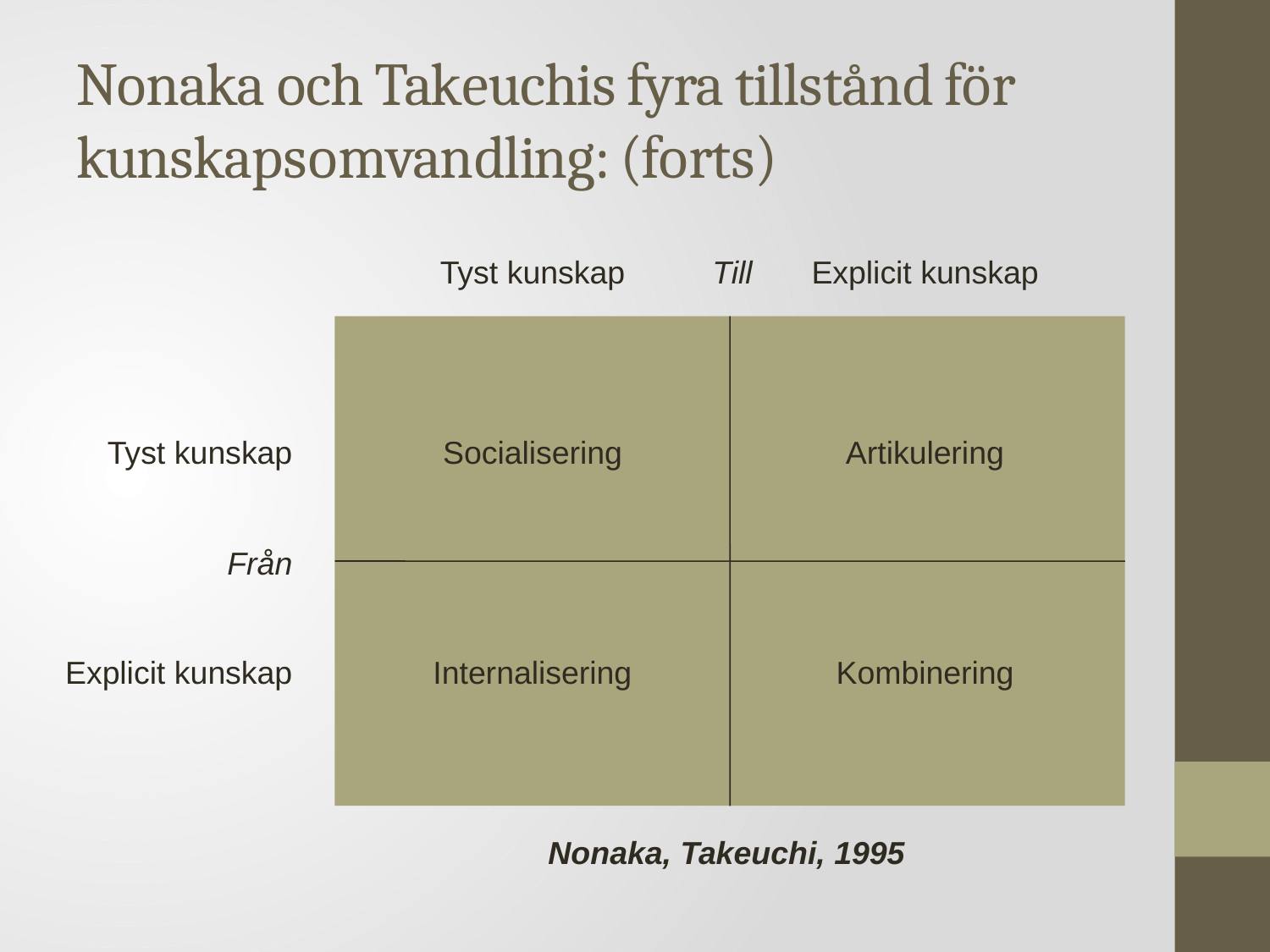

# Nonaka och Takeuchis fyra tillstånd för kunskapsomvandling: (forts)
Tyst kunskap
Till
Explicit kunskap

Tyst kunskap
Socialisering
Artikulering
Från

Explicit kunskap
Internalisering
Kombinering
Nonaka, Takeuchi, 1995